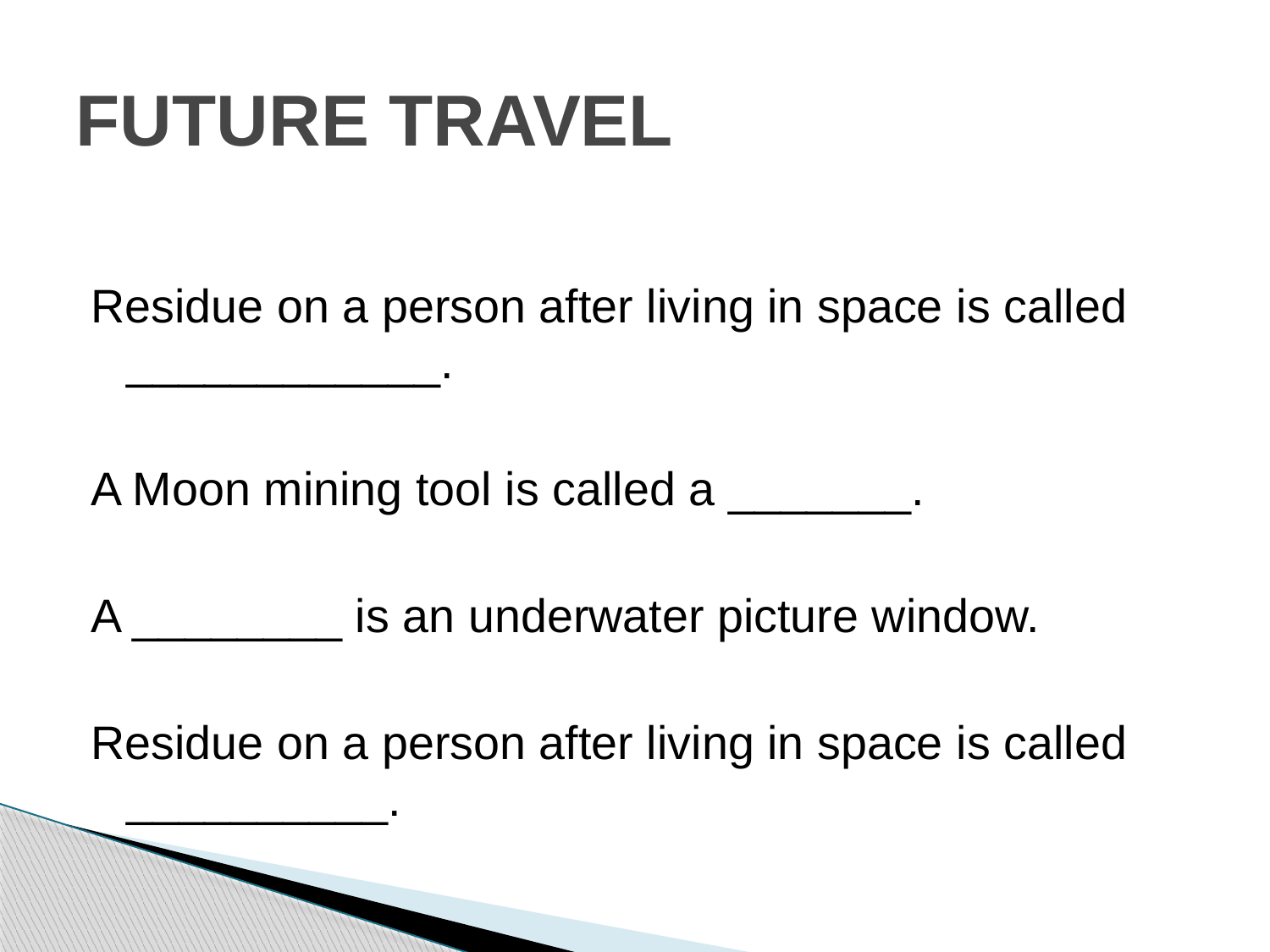

# FUTURE TRAVEL

Residue on a person after living in space is called ____________.

A Moon mining tool is called a _______.

A ________ is an underwater picture window.

Residue on a person after living in space is called __________.